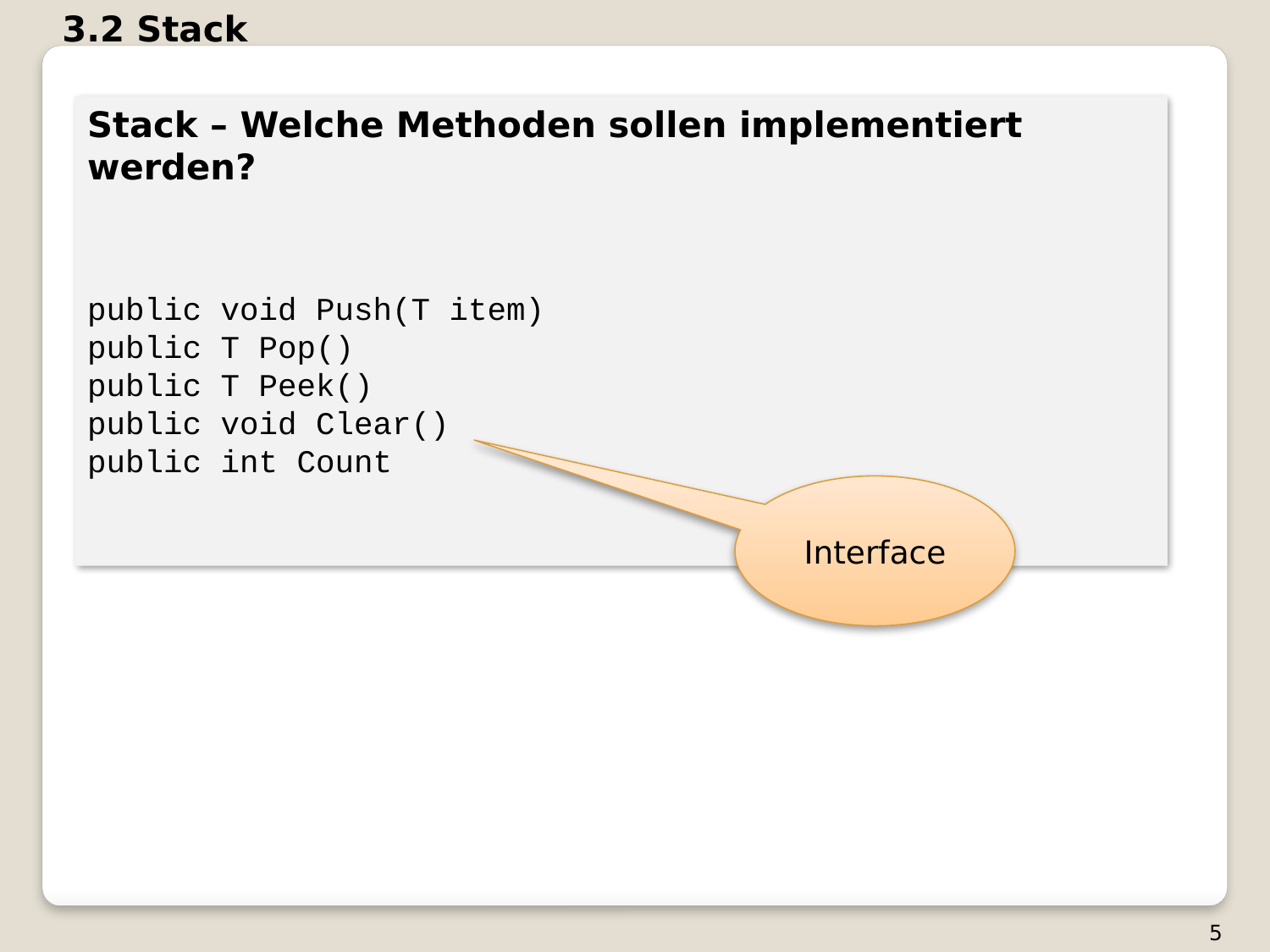

3.2 Stack
Stack – Welche Methoden sollen implementiert werden?

public void Push(T item)
public T Pop()
public T Peek()
public void Clear()
public int Count

Interface